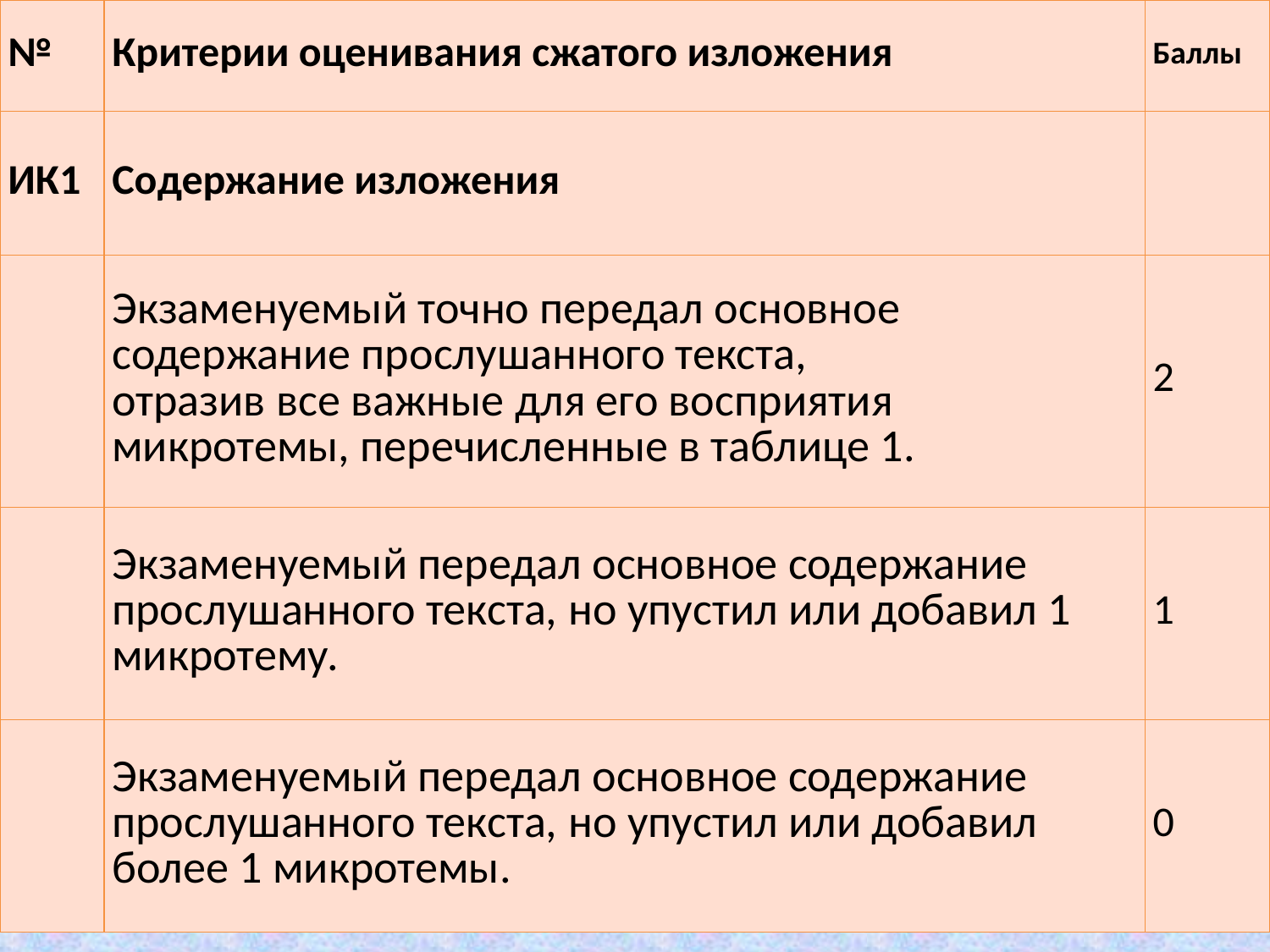

| № | Критерии оценивания сжатого изложения | Баллы |
| --- | --- | --- |
| ИК1 | Содержание изложения |  |
|  | Экзаменуемый точно передал основное содержание прослушанного текста, отразив все важные для его восприятия микротемы, перечисленные в таблице 1. | 2 |
|  | Экзаменуемый передал основное содержание прослушанного текста, но упустил или добавил 1 микротему. | 1 |
|  | Экзаменуемый передал основное содержание прослушанного текста, но упустил или добавил более 1 микротемы. | 0 |